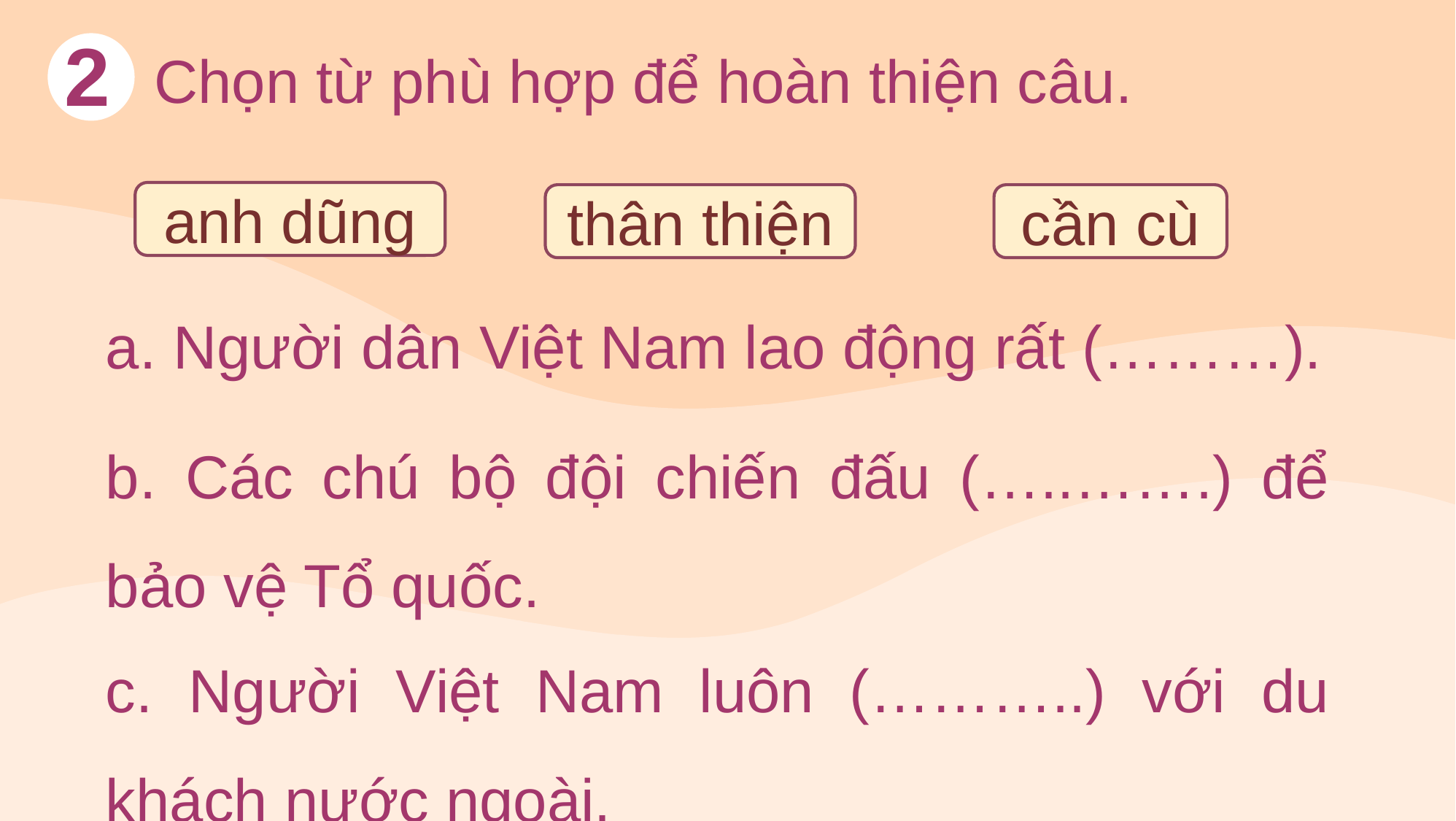

2
# Chọn từ phù hợp để hoàn thiện câu.
anh dũng
thân thiện
cần cù
a. Người dân Việt Nam lao động rất (………).
b. Các chú bộ đội chiến đấu (…..…….) để bảo vệ Tổ quốc.
c. Người Việt Nam luôn (………..) với du khách nước ngoài.